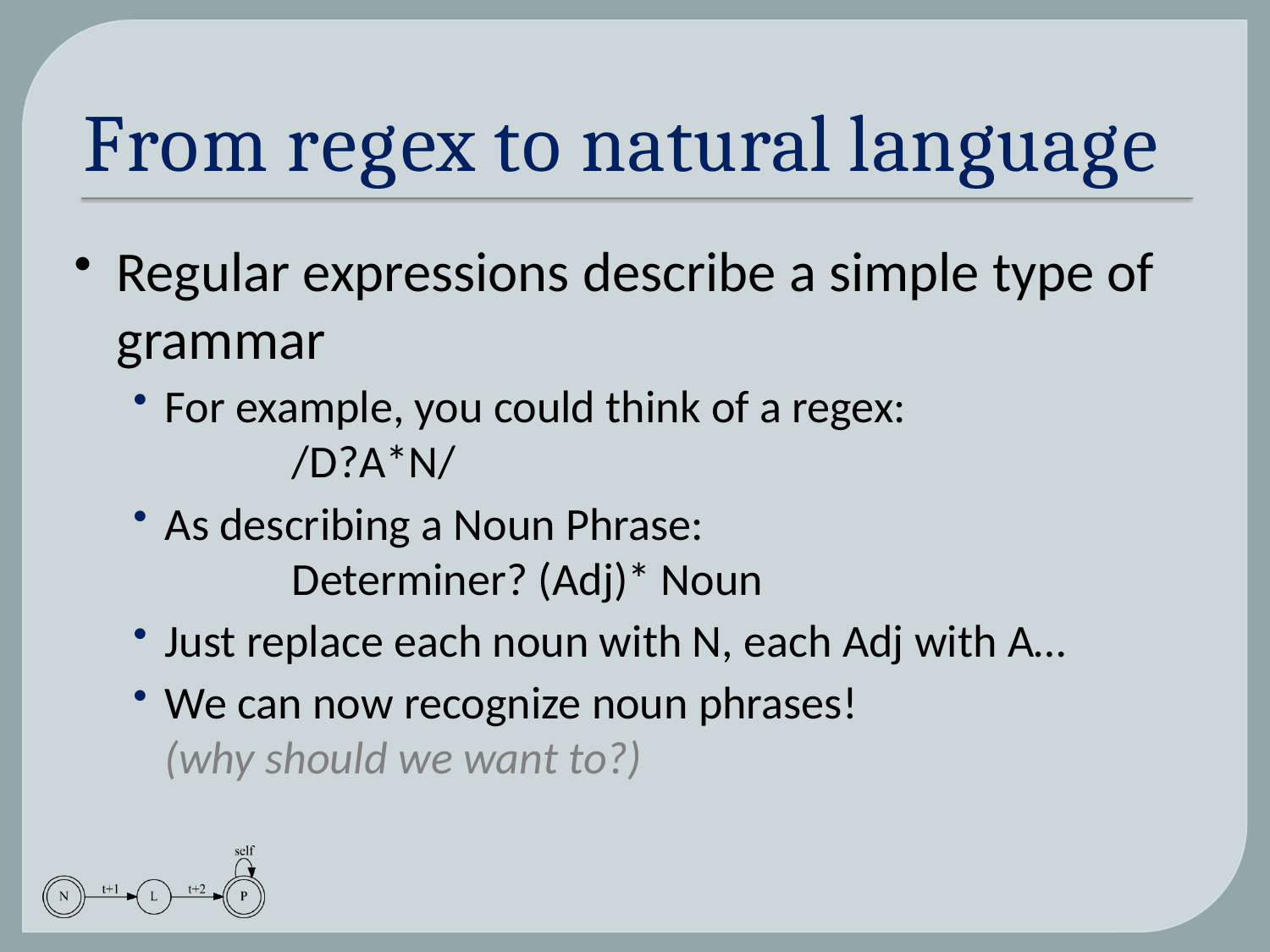

# From regex to natural language
Regular expressions describe a simple type of grammar
For example, you could think of a regex:
	/D?A*N/
As describing a Noun Phrase:
	Determiner? (Adj)* Noun
Just replace each noun with N, each Adj with A…
We can now recognize noun phrases!
(why should we want to?)